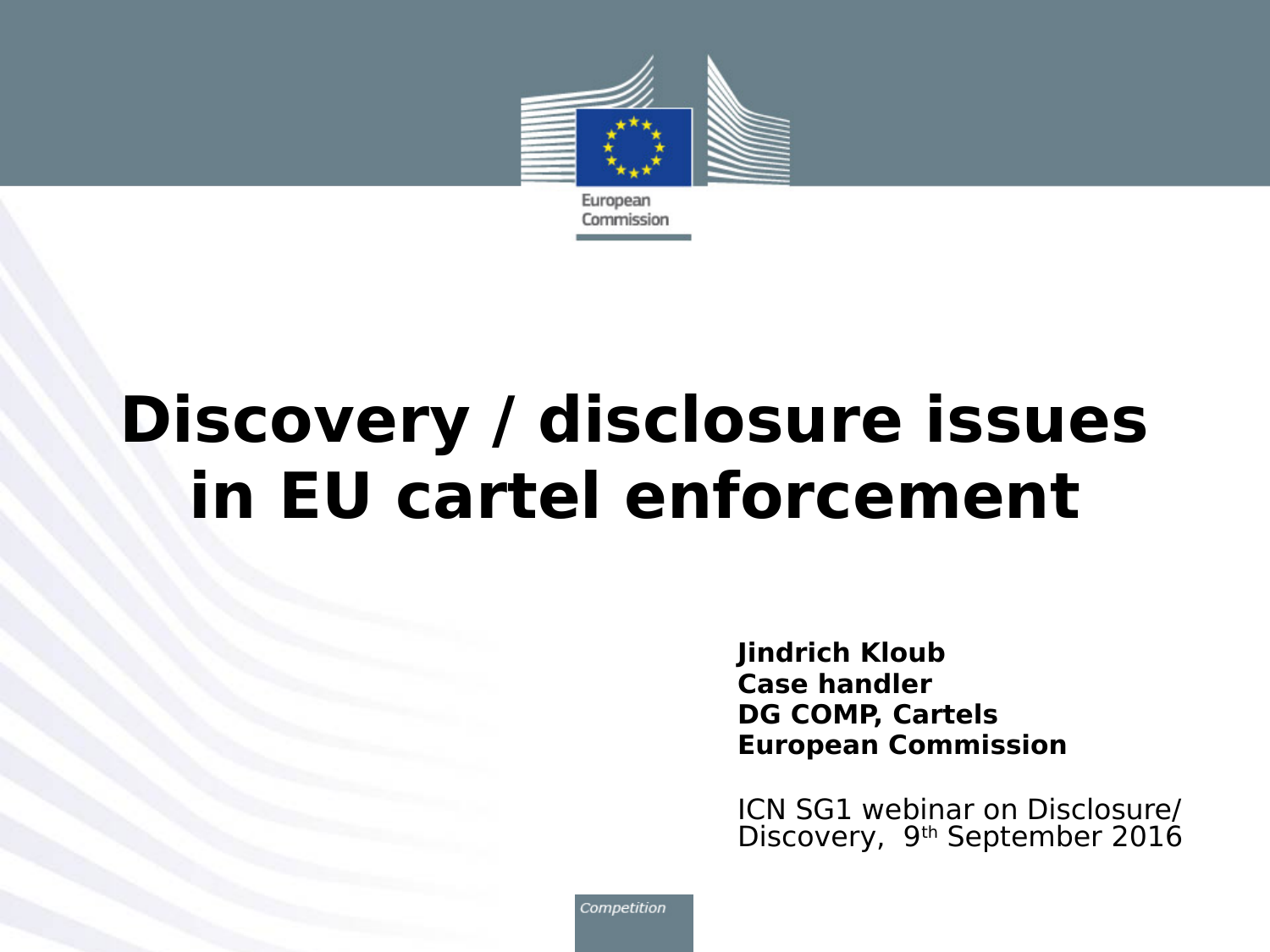

# Discovery / disclosure issues in EU cartel enforcement
Jindrich Kloub
Case handler
DG COMP, Cartels
European Commission

ICN SG1 webinar on Disclosure/ Discovery,  9th September 2016